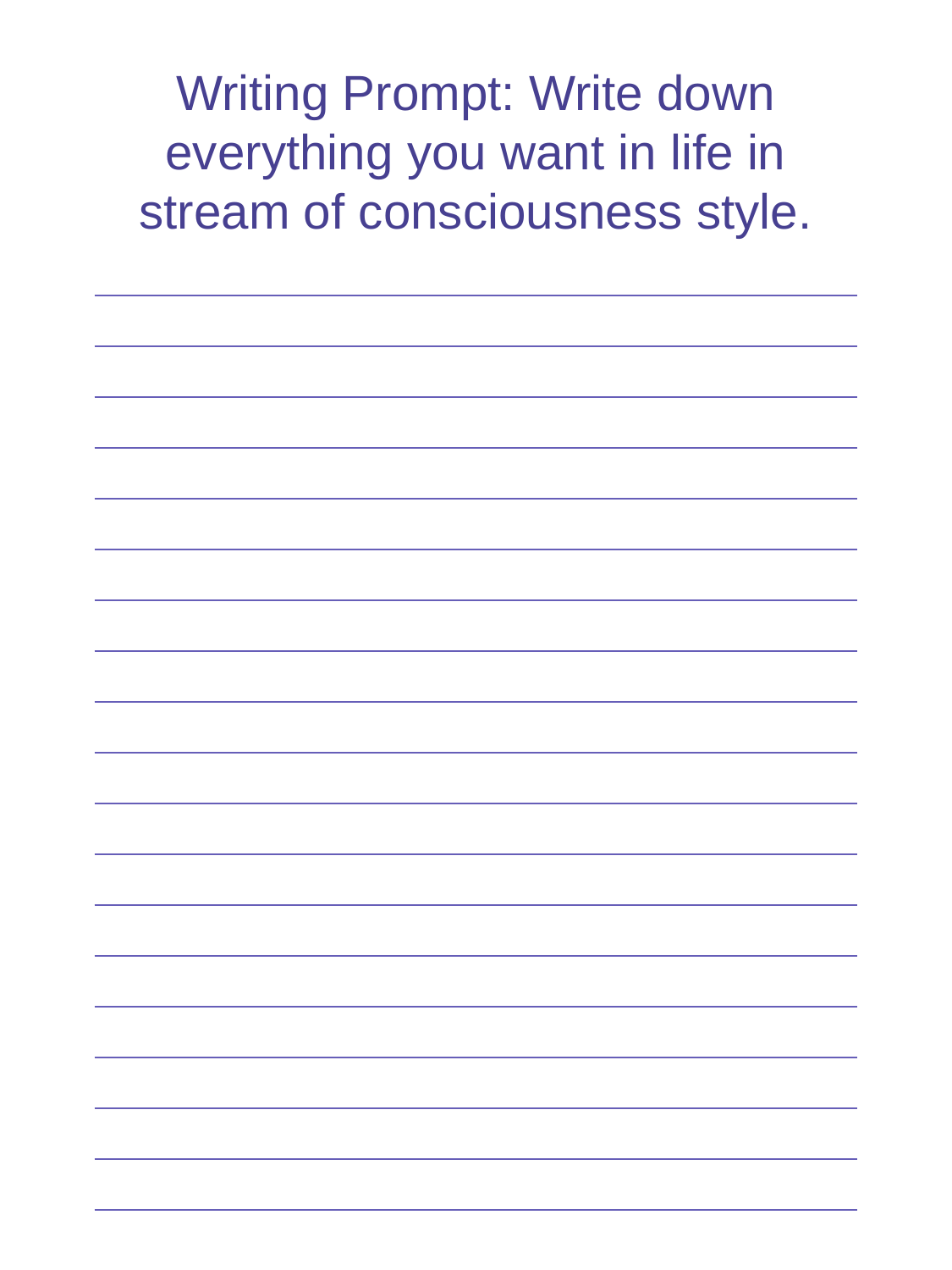

Writing Prompt: Write down everything you want in life in stream of consciousness style.
|  |
| --- |
|  |
|  |
|  |
|  |
|  |
|  |
|  |
|  |
|  |
|  |
|  |
|  |
|  |
|  |
|  |
|  |
|  |